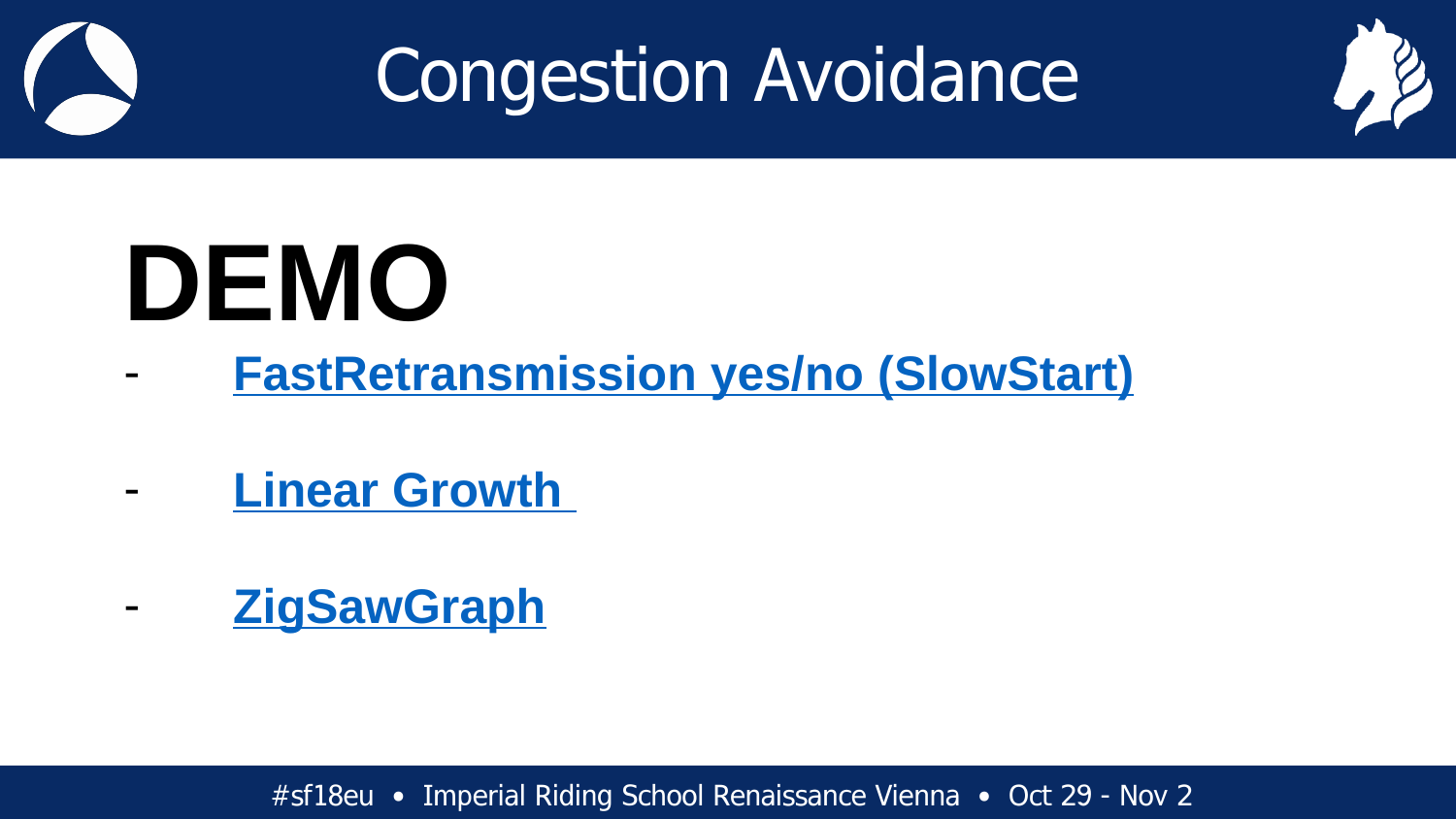

# Congestion Avoidance

DEMO
FastRetransmission yes/no (SlowStart)

Linear Growth

ZigSawGraph